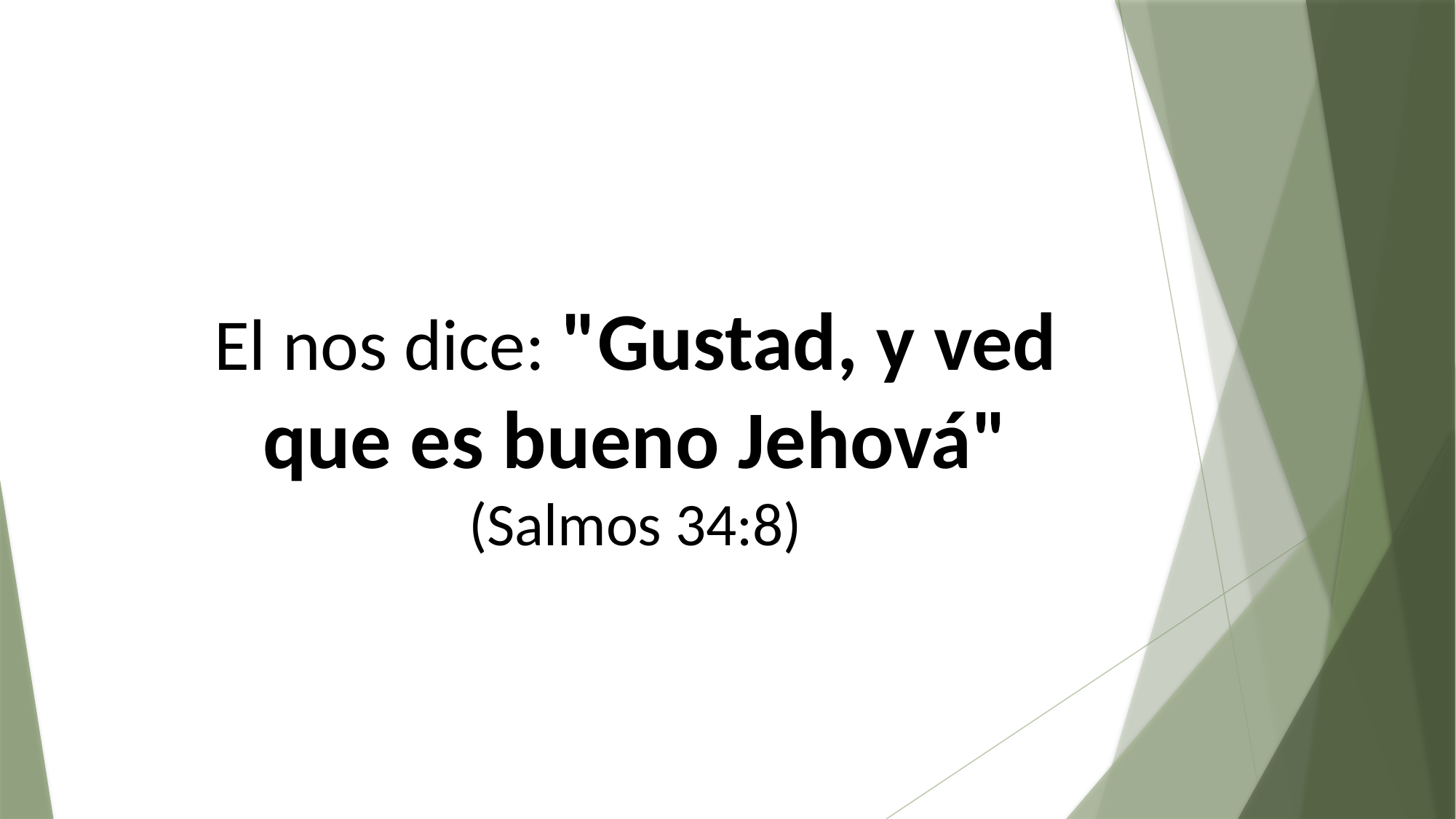

El nos dice: "Gustad, y ved que es bueno Jehová"
(Salmos 34:8)